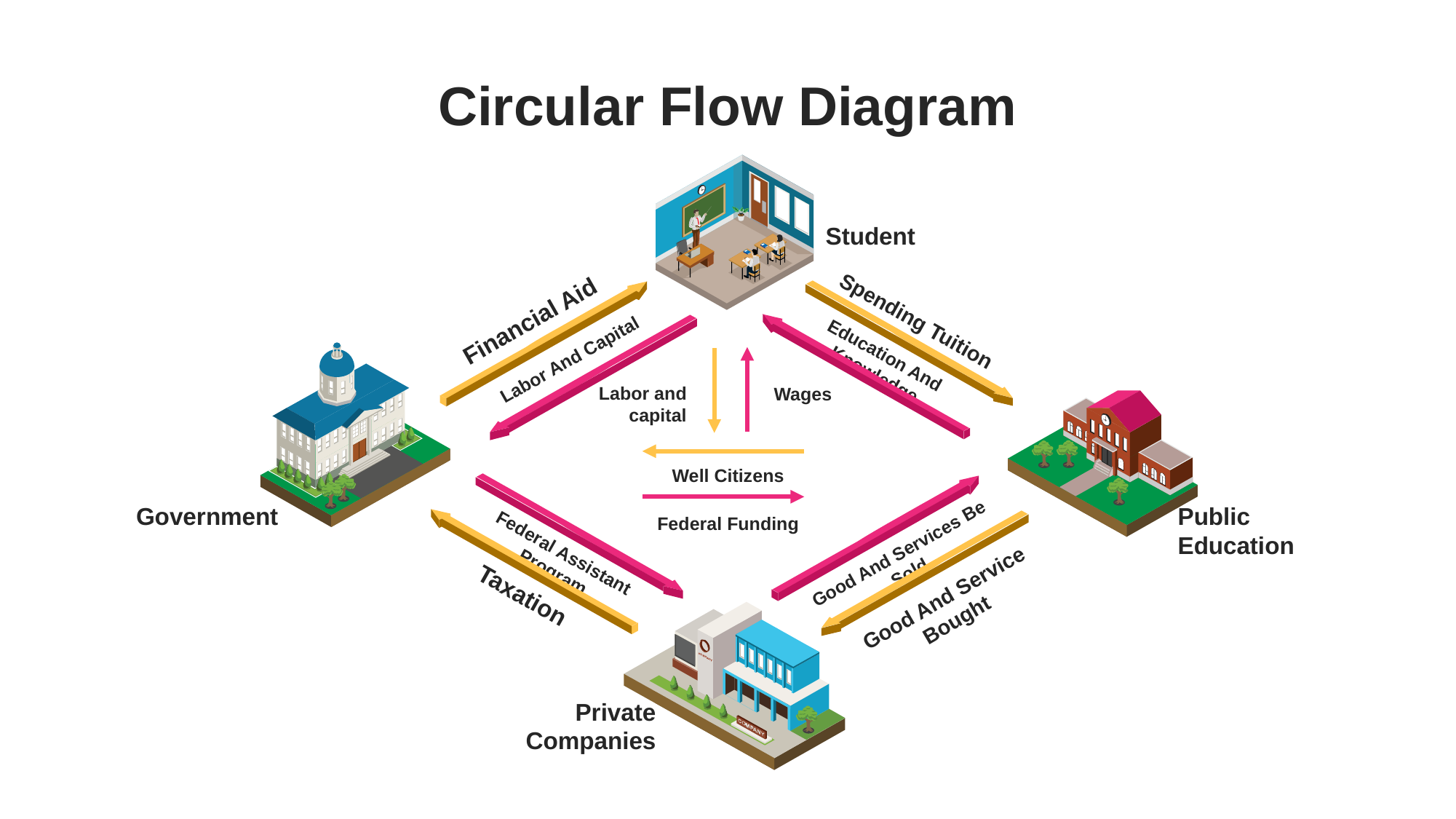

# Circular Flow Diagram

Student

Financial Aid
Spending Tuition

Education And Knowledge

Labor And Capital
Labor and capital
Wages

Well Citizens

Government
Public Education
Federal Funding

Federal Assistant Program
Good And Services Be Sold
Taxation
Good And Service Bought

Private Companies